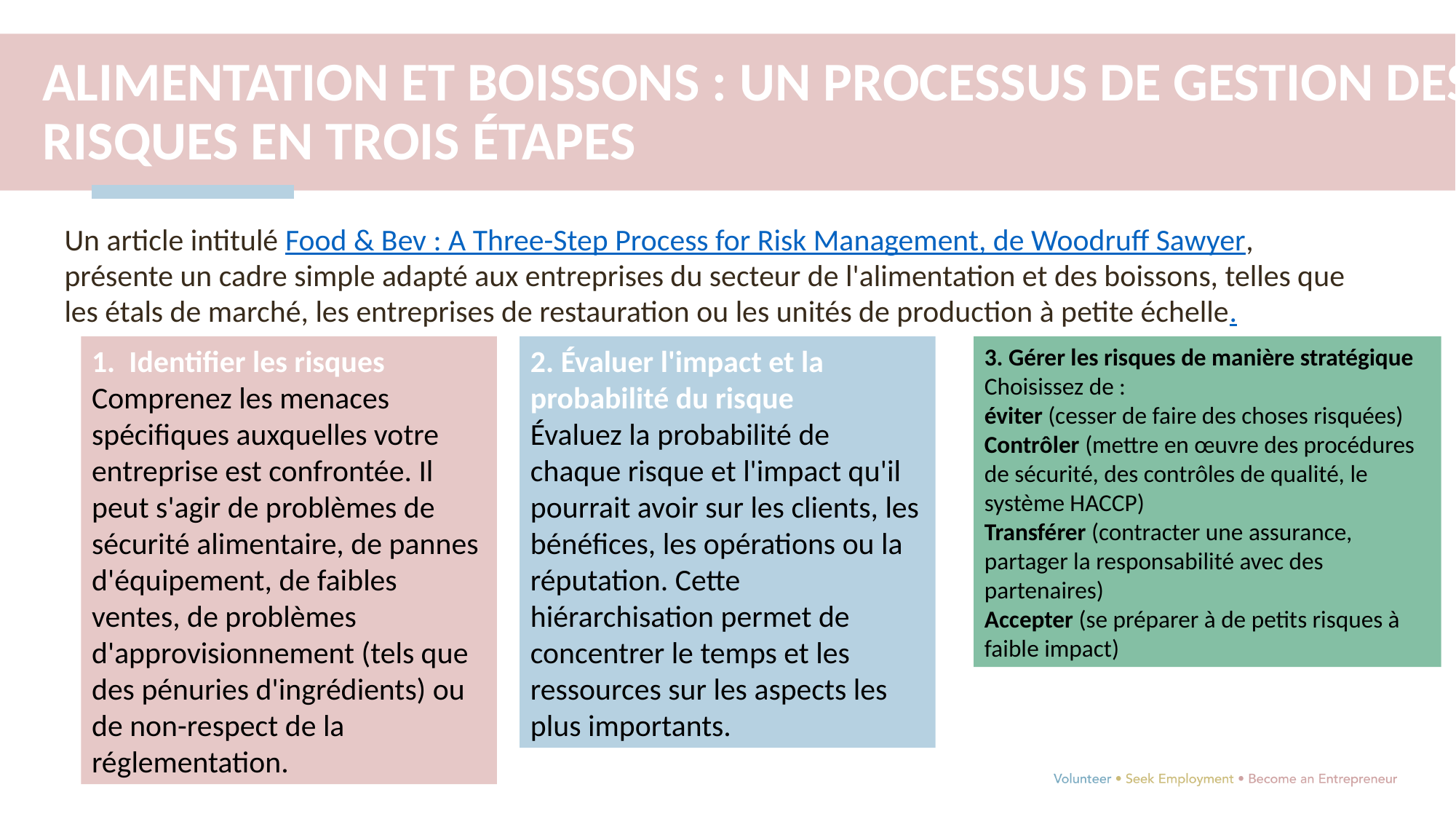

ALIMENTATION ET BOISSONS : UN PROCESSUS DE GESTION DES RISQUES EN TROIS ÉTAPES
Un article intitulé Food & Bev : A Three-Step Process for Risk Management, de Woodruff Sawyer, présente un cadre simple adapté aux entreprises du secteur de l'alimentation et des boissons, telles que les étals de marché, les entreprises de restauration ou les unités de production à petite échelle.

1.  Identifier les risques
Comprenez les menaces spécifiques auxquelles votre entreprise est confrontée. Il peut s'agir de problèmes de sécurité alimentaire, de pannes d'équipement, de faibles ventes, de problèmes d'approvisionnement (tels que des pénuries d'ingrédients) ou de non-respect de la réglementation.
2. Évaluer l'impact et la probabilité du risque
Évaluez la probabilité de chaque risque et l'impact qu'il pourrait avoir sur les clients, les bénéfices, les opérations ou la réputation. Cette hiérarchisation permet de concentrer le temps et les ressources sur les aspects les plus importants.
3. Gérer les risques de manière stratégique
Choisissez de :
éviter (cesser de faire des choses risquées)
Contrôler (mettre en œuvre des procédures de sécurité, des contrôles de qualité, le système HACCP)
Transférer (contracter une assurance, partager la responsabilité avec des partenaires)
Accepter (se préparer à de petits risques à faible impact)